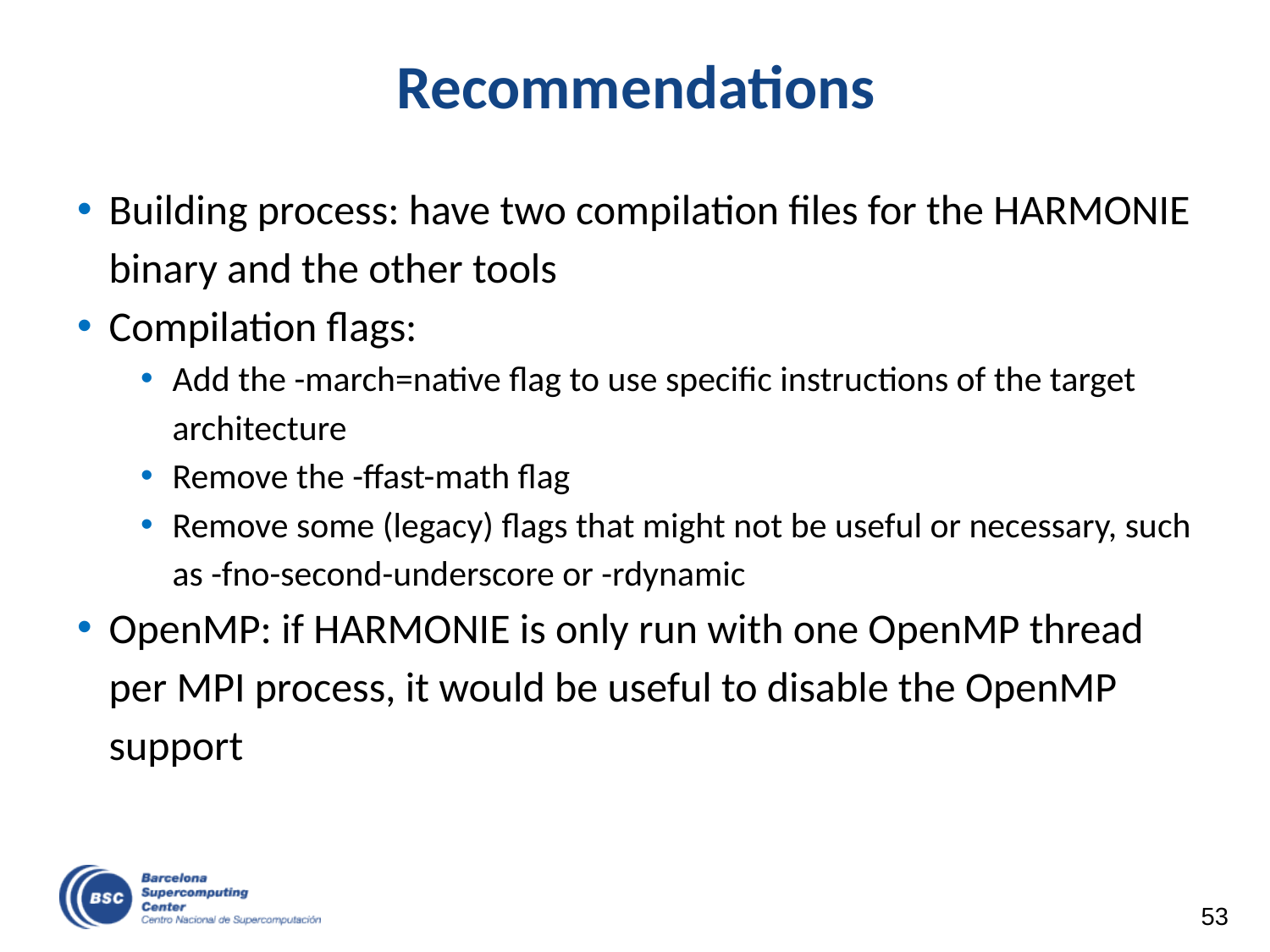

# Recommendations
Building process: have two compilation files for the HARMONIE binary and the other tools
Compilation flags:
Add the -march=native flag to use specific instructions of the target architecture
Remove the -ffast-math flag
Remove some (legacy) flags that might not be useful or necessary, such as -fno-second-underscore or -rdynamic
OpenMP: if HARMONIE is only run with one OpenMP thread per MPI process, it would be useful to disable the OpenMP support
53